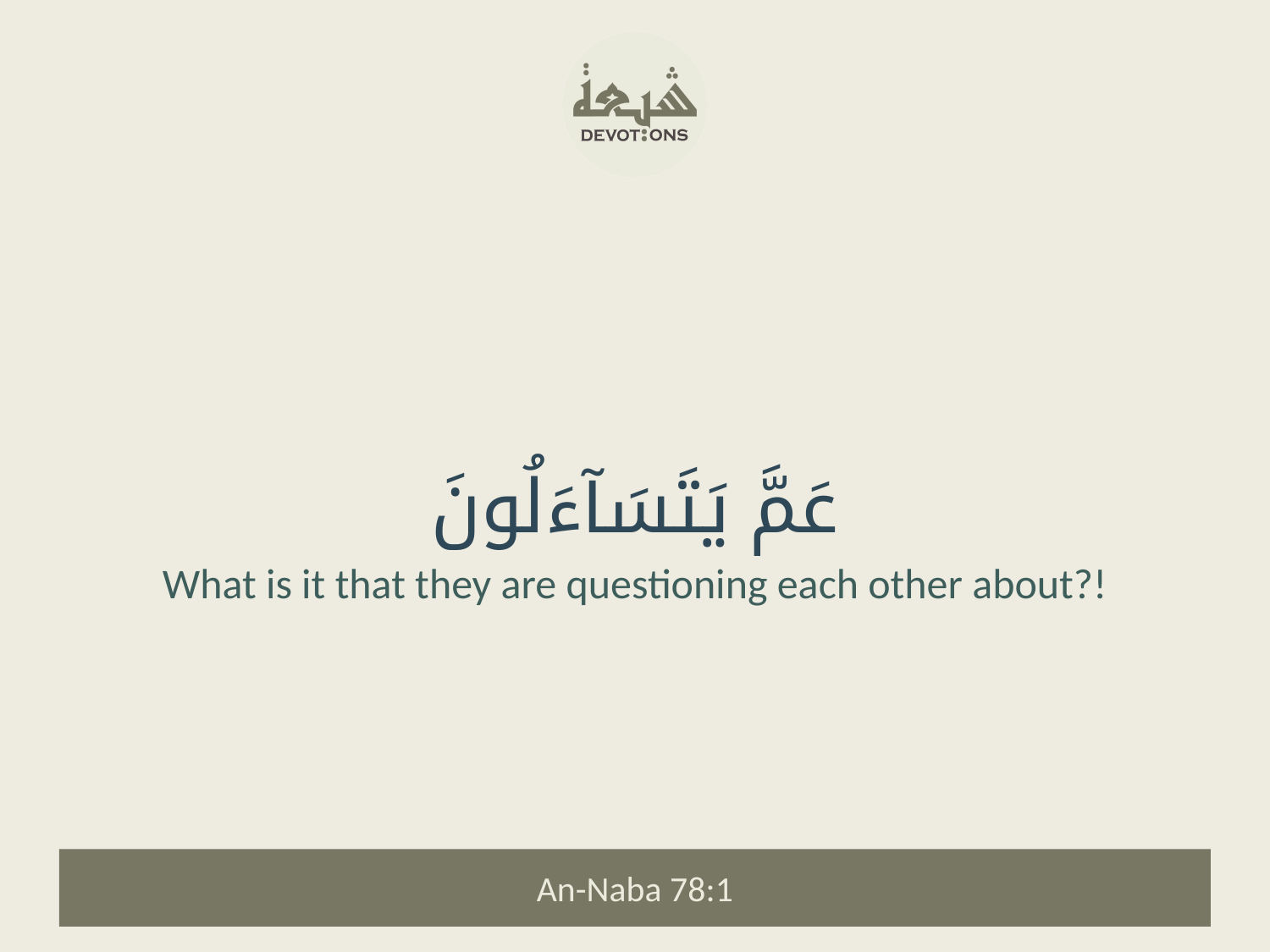

عَمَّ يَتَسَآءَلُونَ
What is it that they are questioning each other about?!
An-Naba 78:1